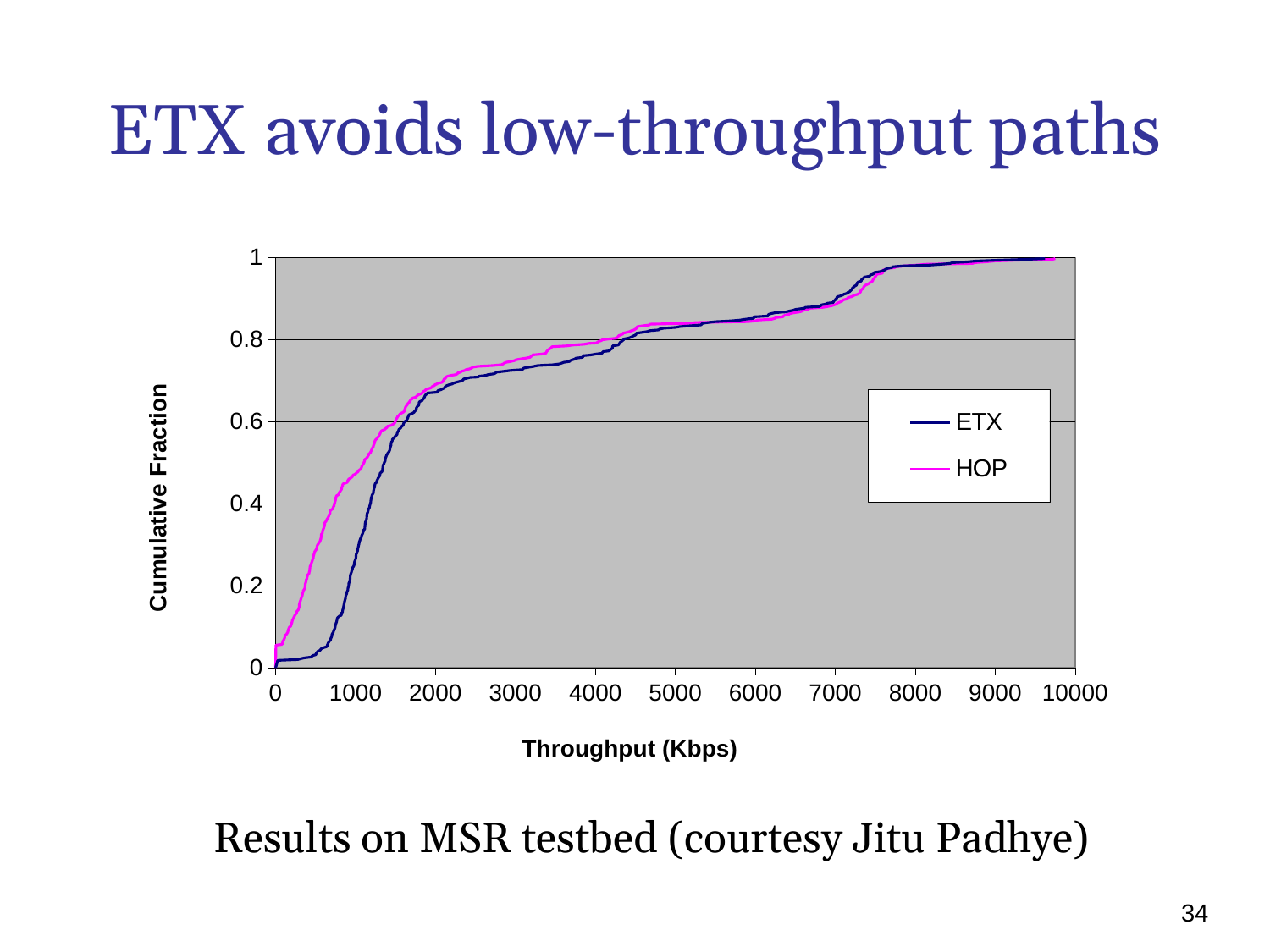

# ETX avoids low-throughput paths

### Chart

| Category |  |  |
|---|---|---|
Results on MSR testbed (courtesy Jitu Padhye)
34